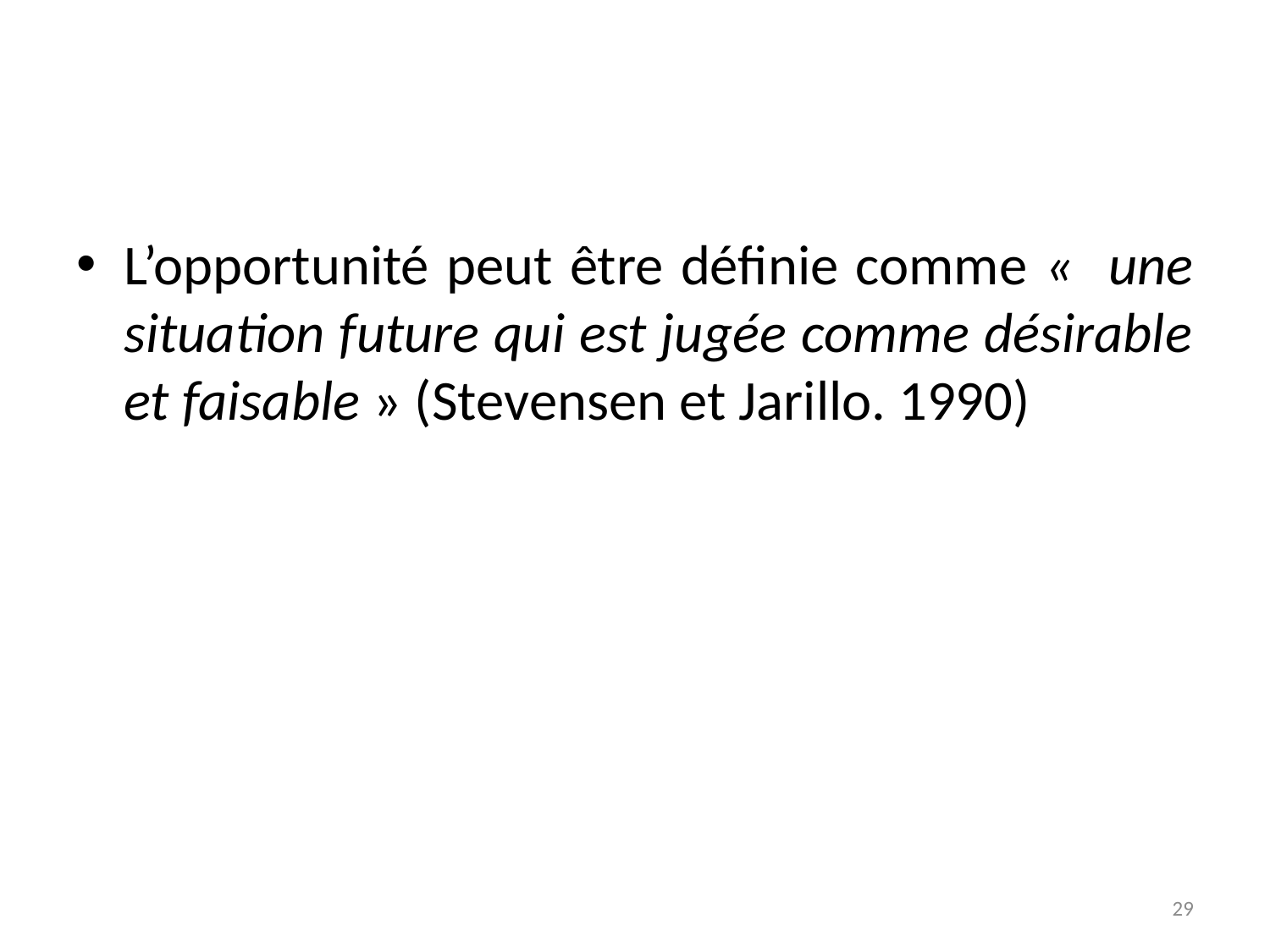

#
L’opportunité peut être définie comme «  une situation future qui est jugée comme désirable et faisable » (Stevensen et Jarillo. 1990)

29